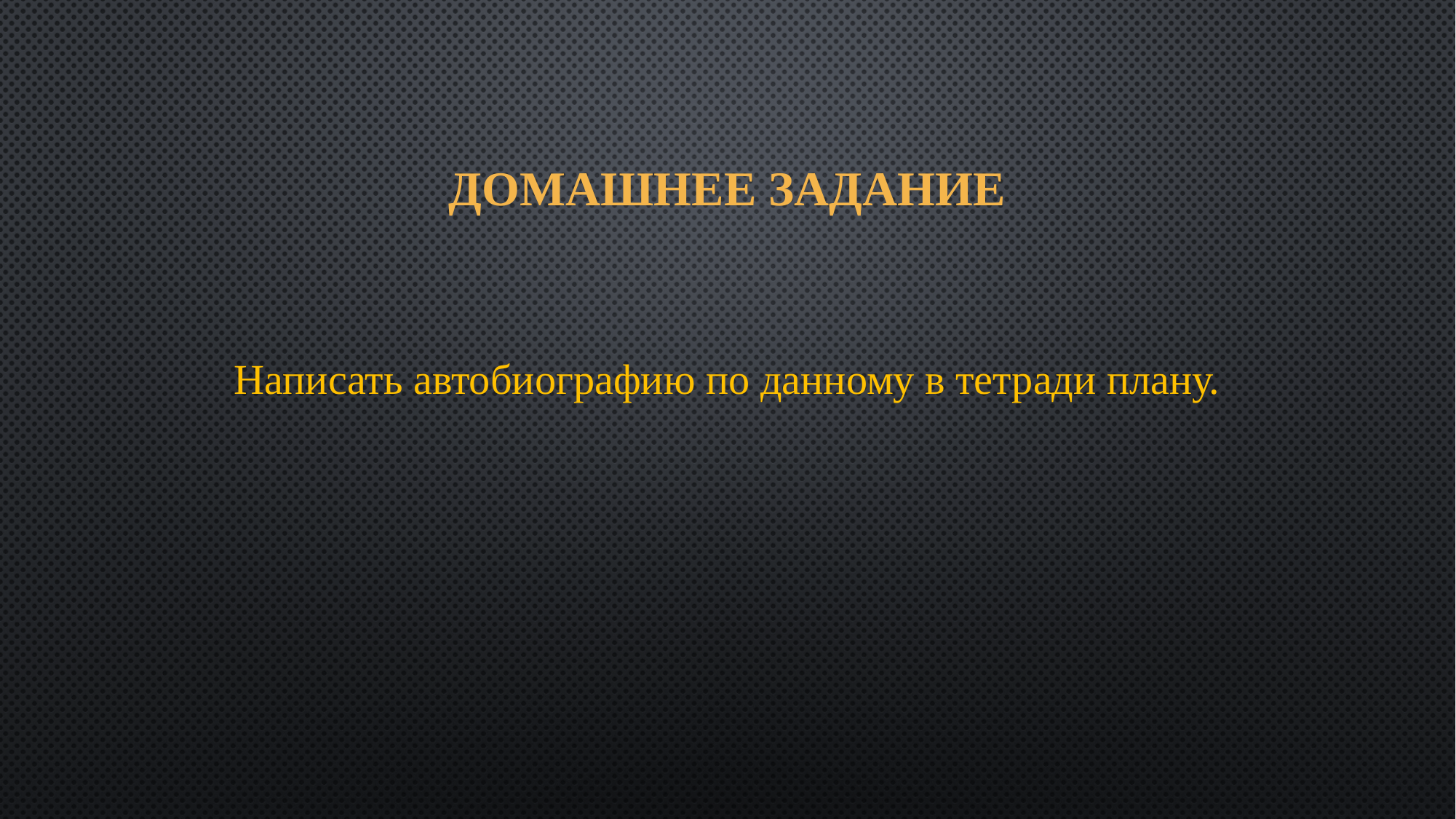

# Домашнее задание
Написать автобиографию по данному в тетради плану.